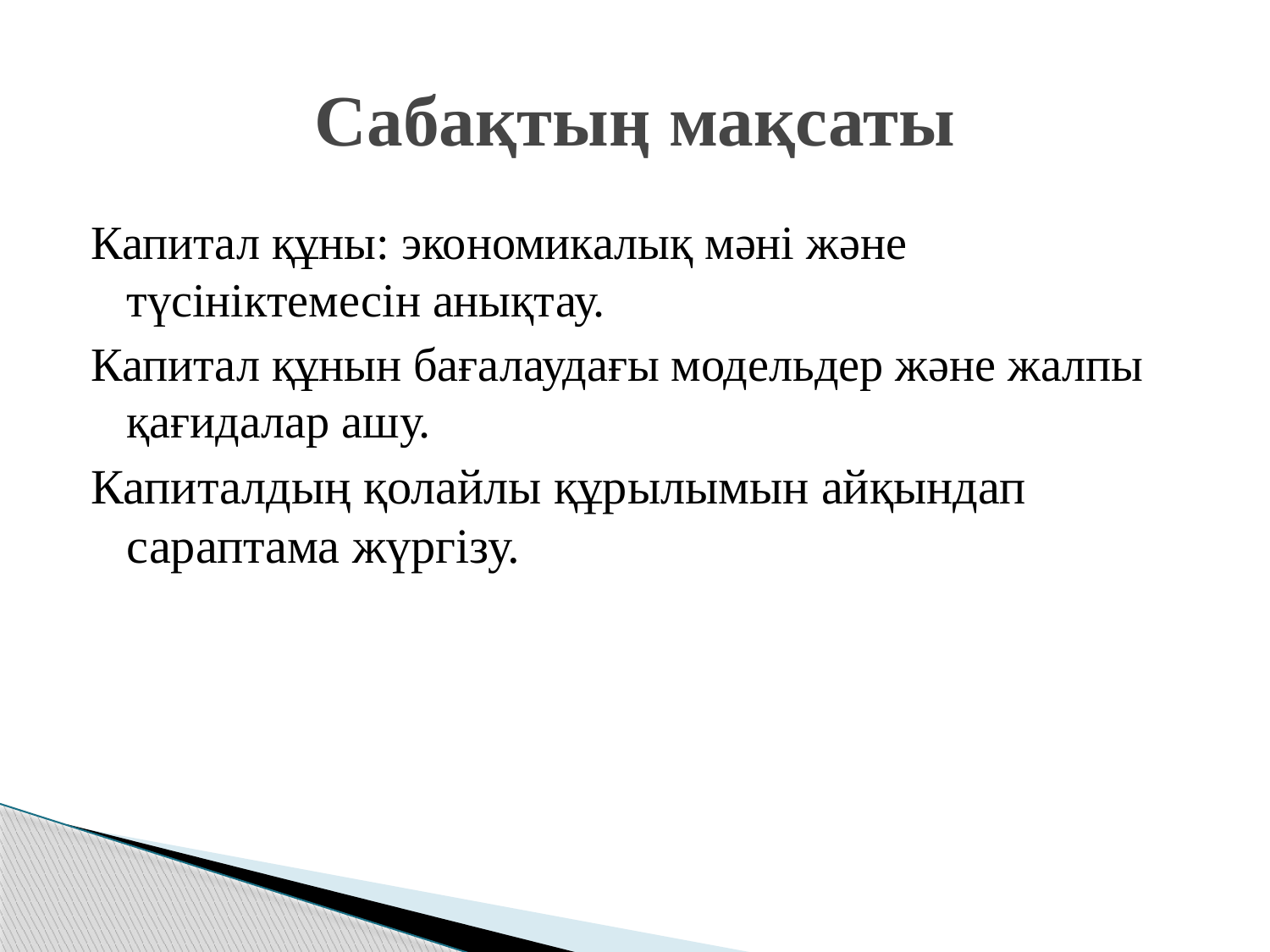

# Сабақтың мақсаты
Капитал құны: экономикалық мәні және түсініктемесін анықтау.
Капитал құнын бағалаудағы модельдер және жалпы қағидалар ашу.
Капиталдың қолайлы құрылымын айқындап сараптама жүргізу.